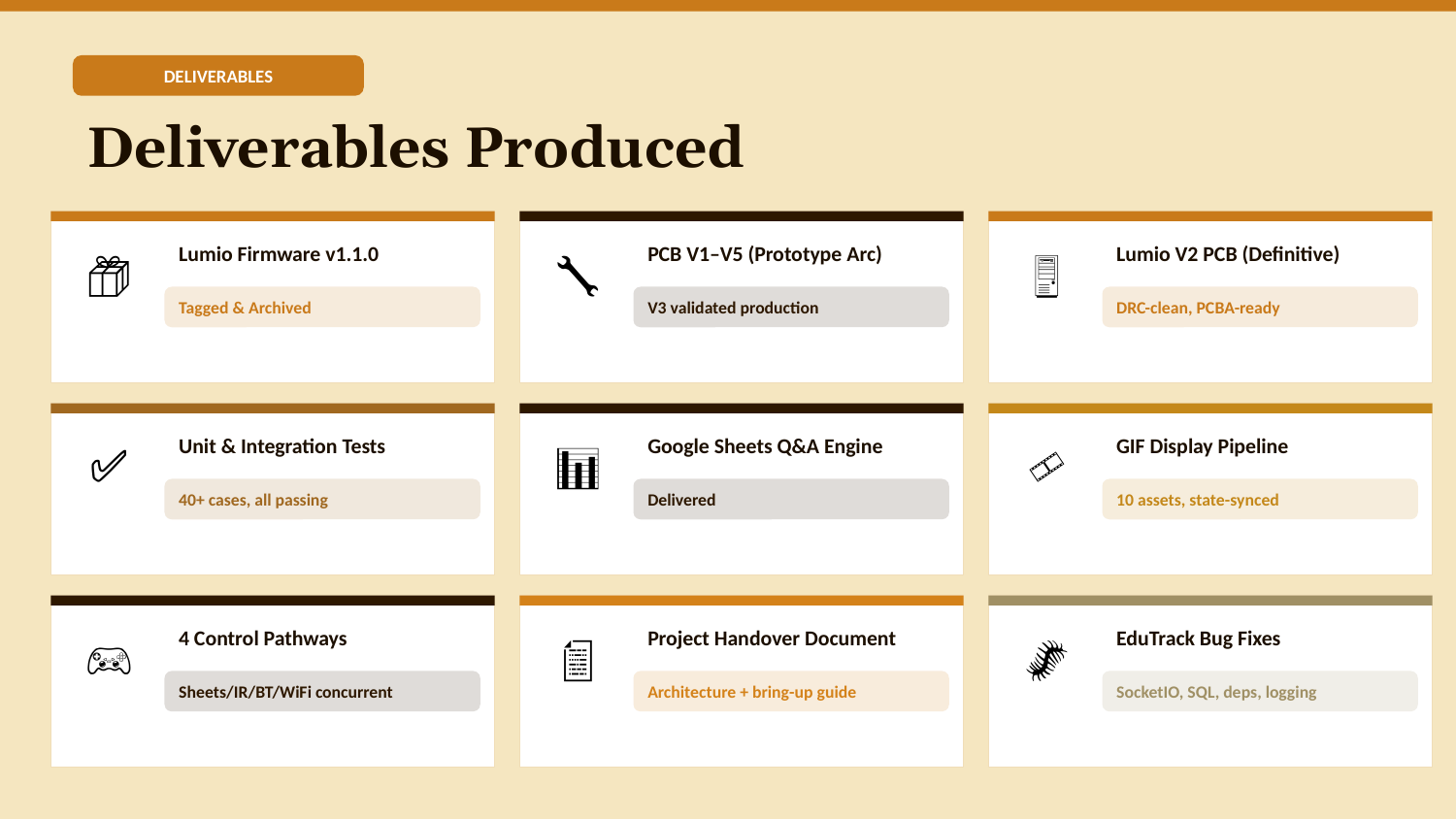

DELIVERABLES
Deliverables Produced

Lumio Firmware v1.1.0
PCB V1–V5 (Prototype Arc)
Lumio V2 PCB (Definitive)
📦
🔧
🖥️

Tagged & Archived

V3 validated production

DRC-clean, PCBA-ready

Unit & Integration Tests
Google Sheets Q&A Engine
GIF Display Pipeline
✅
📊
🎞️

40+ cases, all passing

Delivered

10 assets, state-synced

4 Control Pathways
Project Handover Document
EduTrack Bug Fixes
🎮
📄
🐛

Sheets/IR/BT/WiFi concurrent

Architecture + bring-up guide

SocketIO, SQL, deps, logging